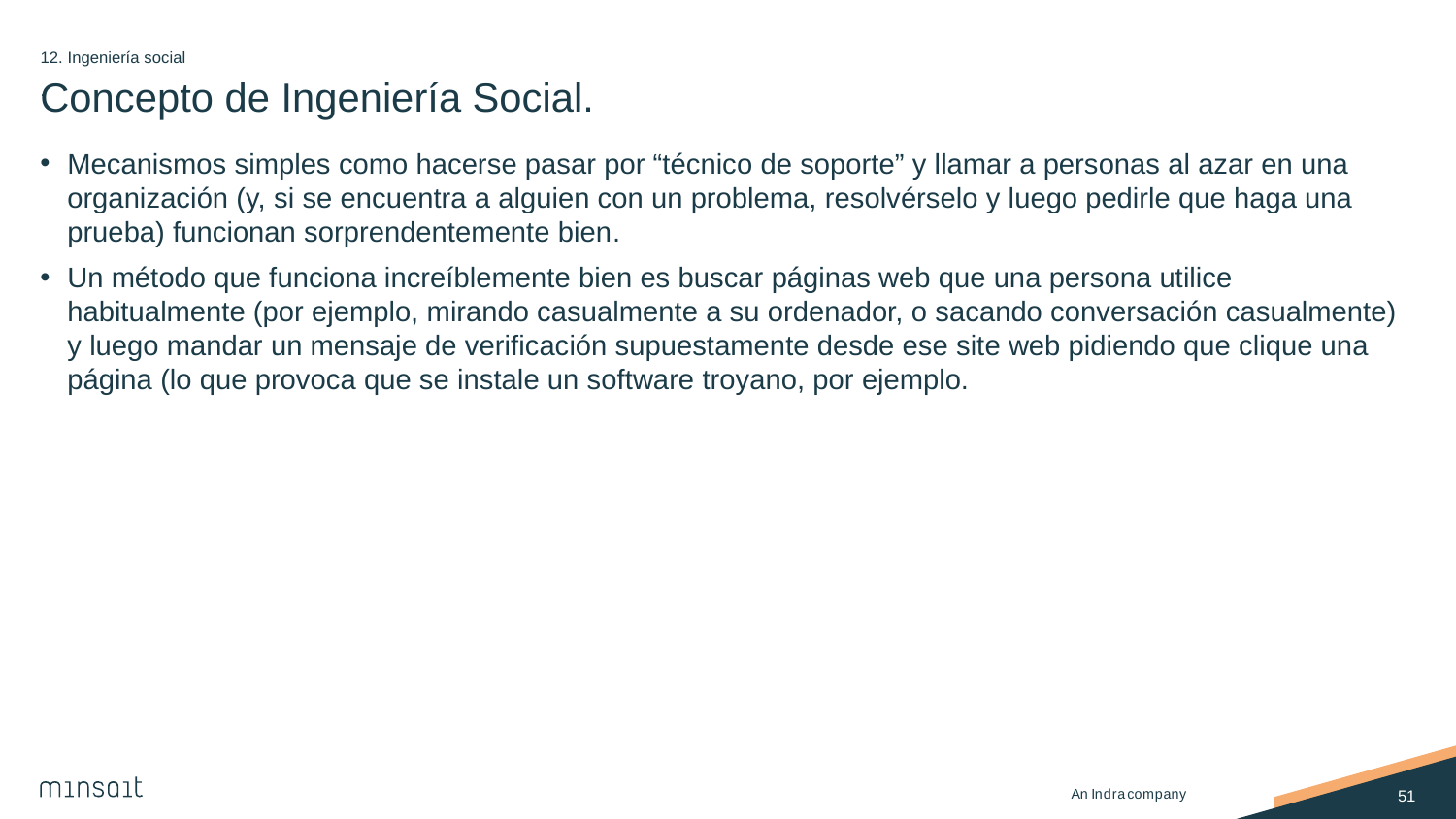

12. Ingeniería social
.
# Concepto de Ingeniería Social.
Mecanismos simples como hacerse pasar por “técnico de soporte” y llamar a personas al azar en una organización (y, si se encuentra a alguien con un problema, resolvérselo y luego pedirle que haga una prueba) funcionan sorprendentemente bien.
Un método que funciona increíblemente bien es buscar páginas web que una persona utilice habitualmente (por ejemplo, mirando casualmente a su ordenador, o sacando conversación casualmente) y luego mandar un mensaje de verificación supuestamente desde ese site web pidiendo que clique una página (lo que provoca que se instale un software troyano, por ejemplo.